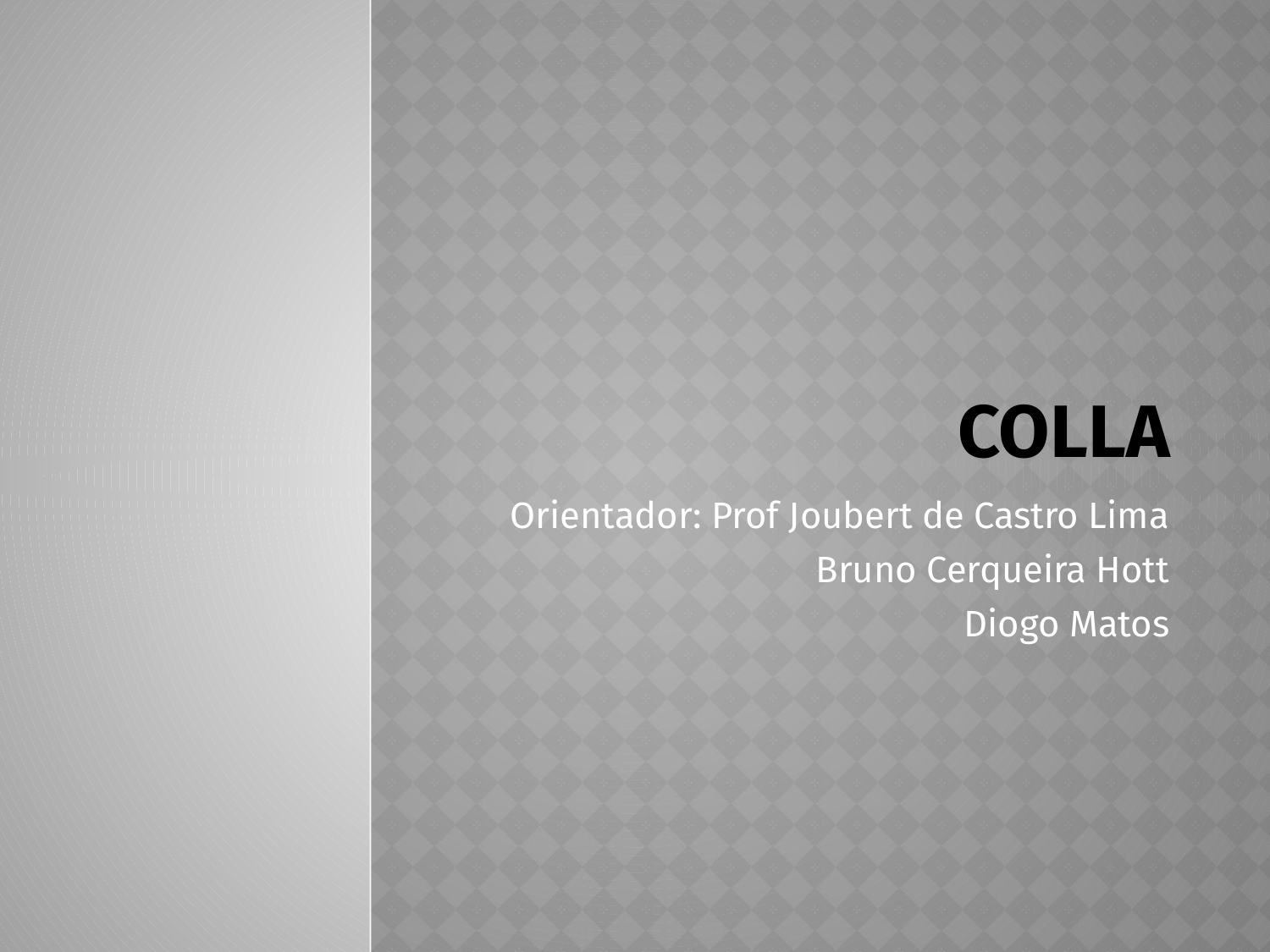

# CollA
Orientador: Prof Joubert de Castro Lima
Bruno Cerqueira Hott
Diogo Matos